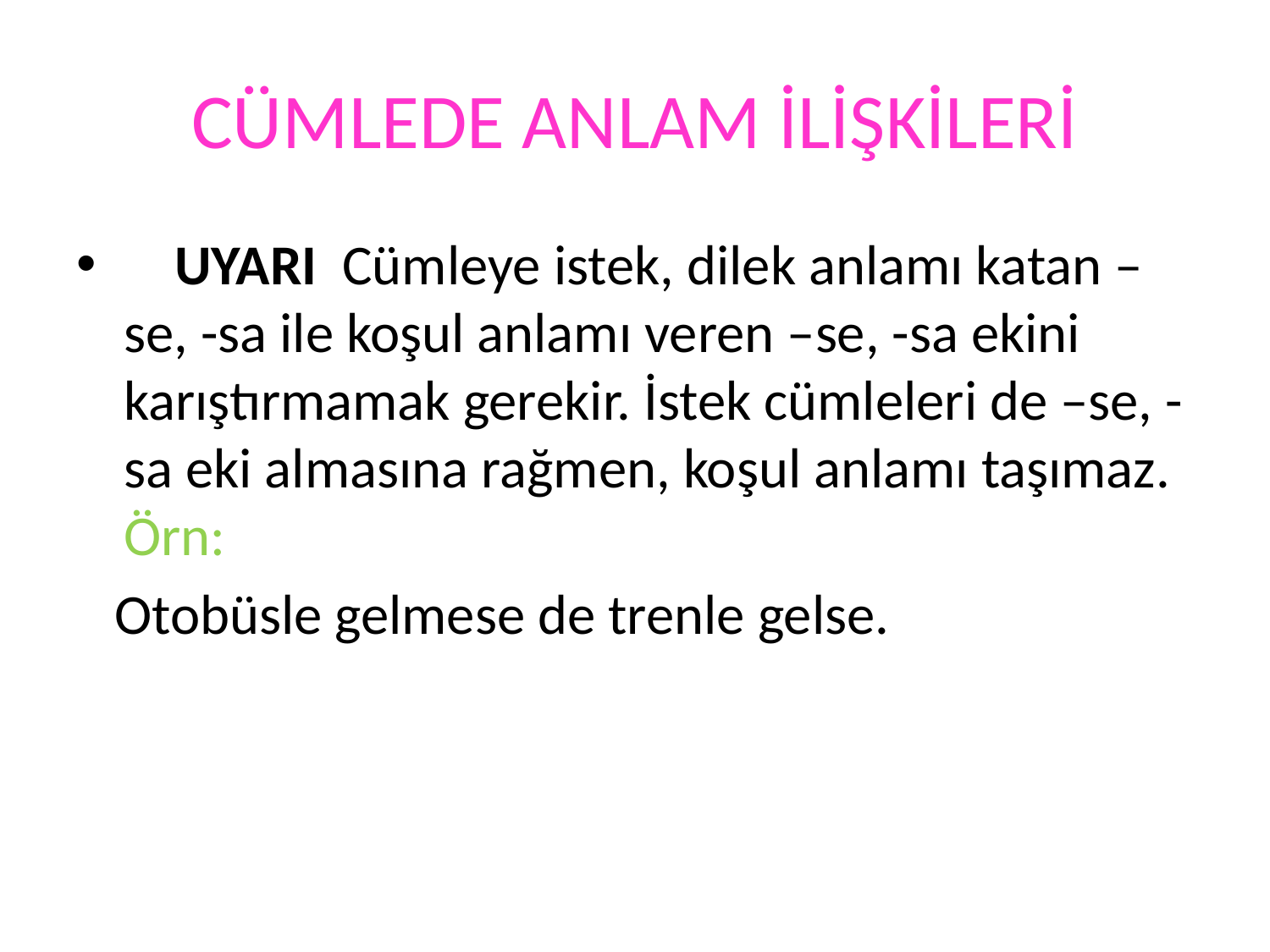

# CÜMLEDE ANLAM İLİŞKİLERİ
    UYARI  Cümleye istek, dilek anlamı katan –se, -sa ile koşul anlamı veren –se, -sa ekini karıştırmamak gerekir. İstek cümleleri de –se, -sa eki almasına rağmen, koşul anlamı taşımaz.
Örn:
   Otobüsle gelmese de trenle gelse.